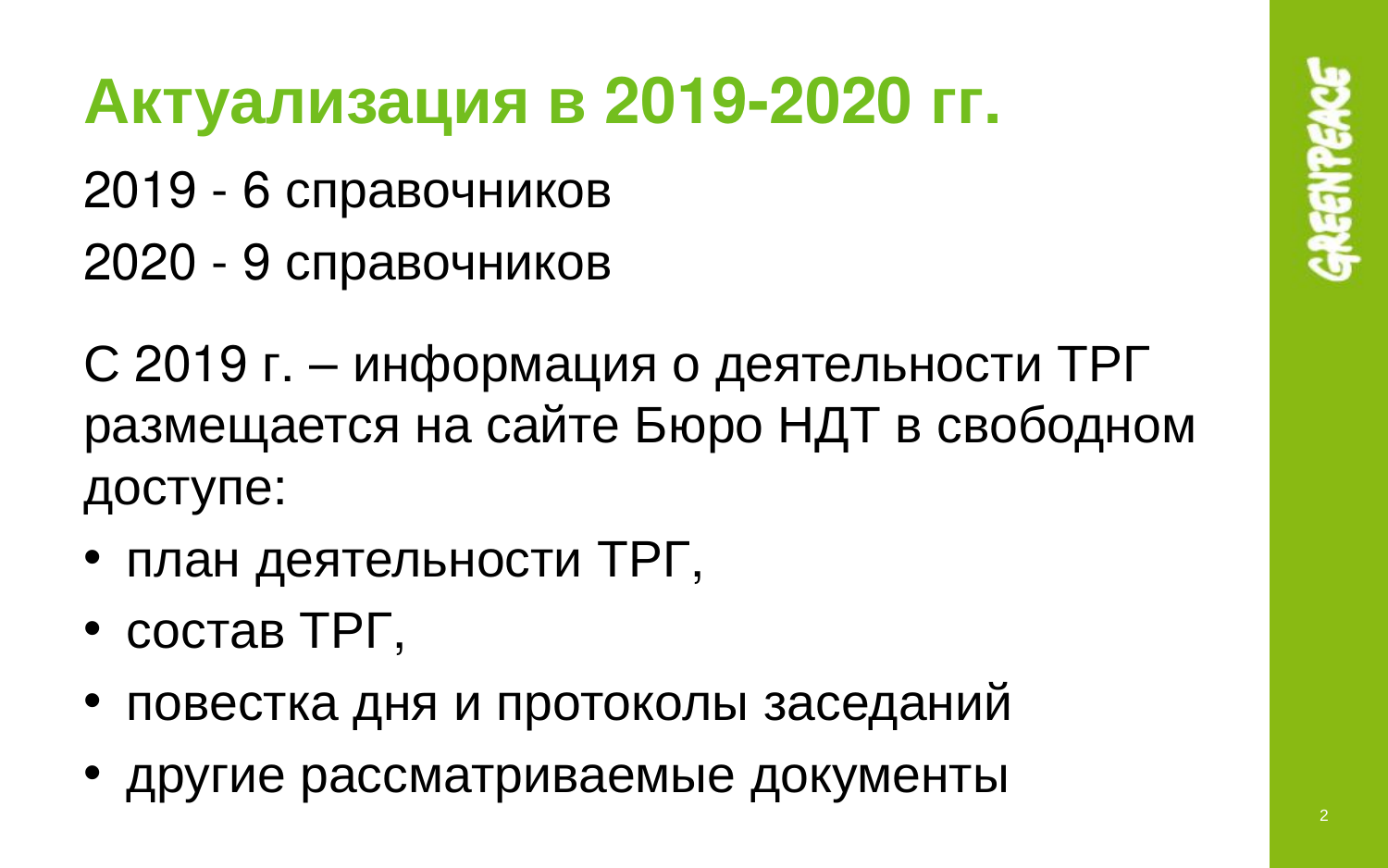

# Актуализация в 2019-2020 гг.
 - 6 справочников
 - 9 справочников

С 2019 г. – информация о деятельности ТРГ  размещается на сайте Бюро НДТ в свободном доступе:
план деятельности ТРГ,
состав ТРГ,
повестка дня и протоколы заседаний
другие рассматриваемые документы